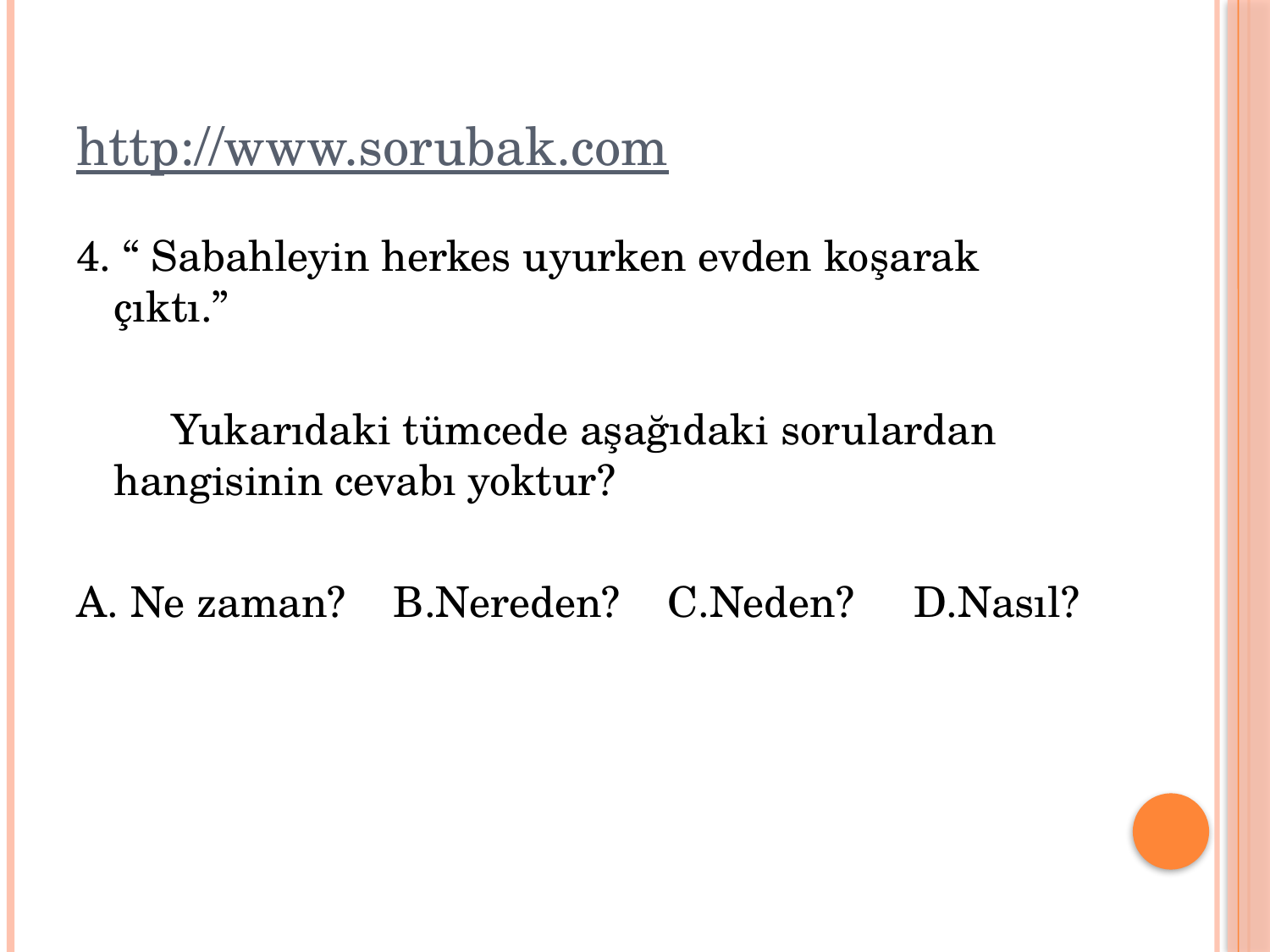

# http://www.sorubak.com
4. “ Sabahleyin herkes uyurken evden koşarak çıktı.”

        Yukarıdaki tümcede aşağıdaki sorulardan hangisinin cevabı yoktur?

A. Ne zaman?    B.Nereden?    C.Neden?     D.Nasıl?